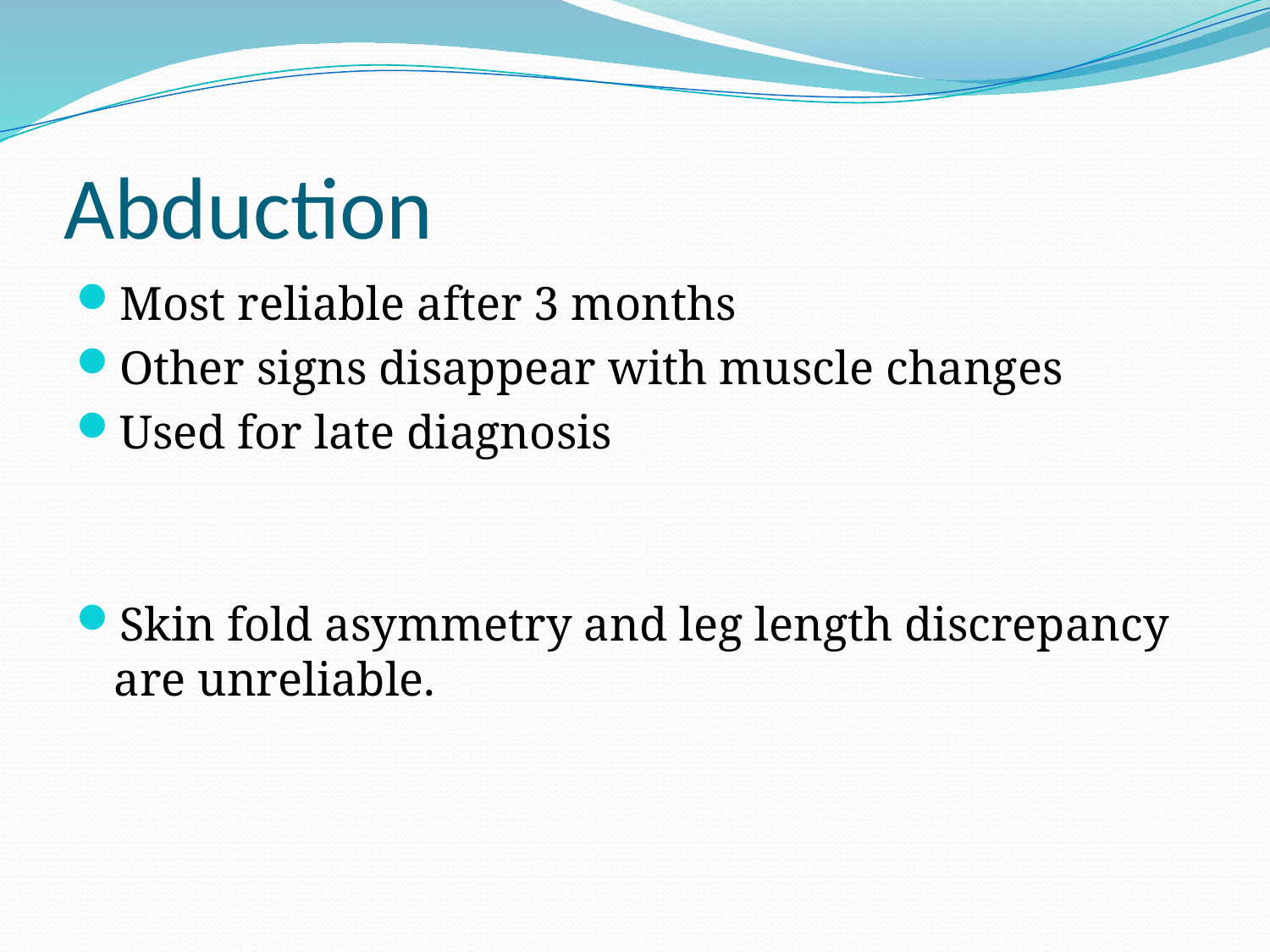

# Abduction
Most reliable after 3 months
Other signs disappear with muscle changes
Used for late diagnosis

Skin fold asymmetry and leg length discrepancy are unreliable.